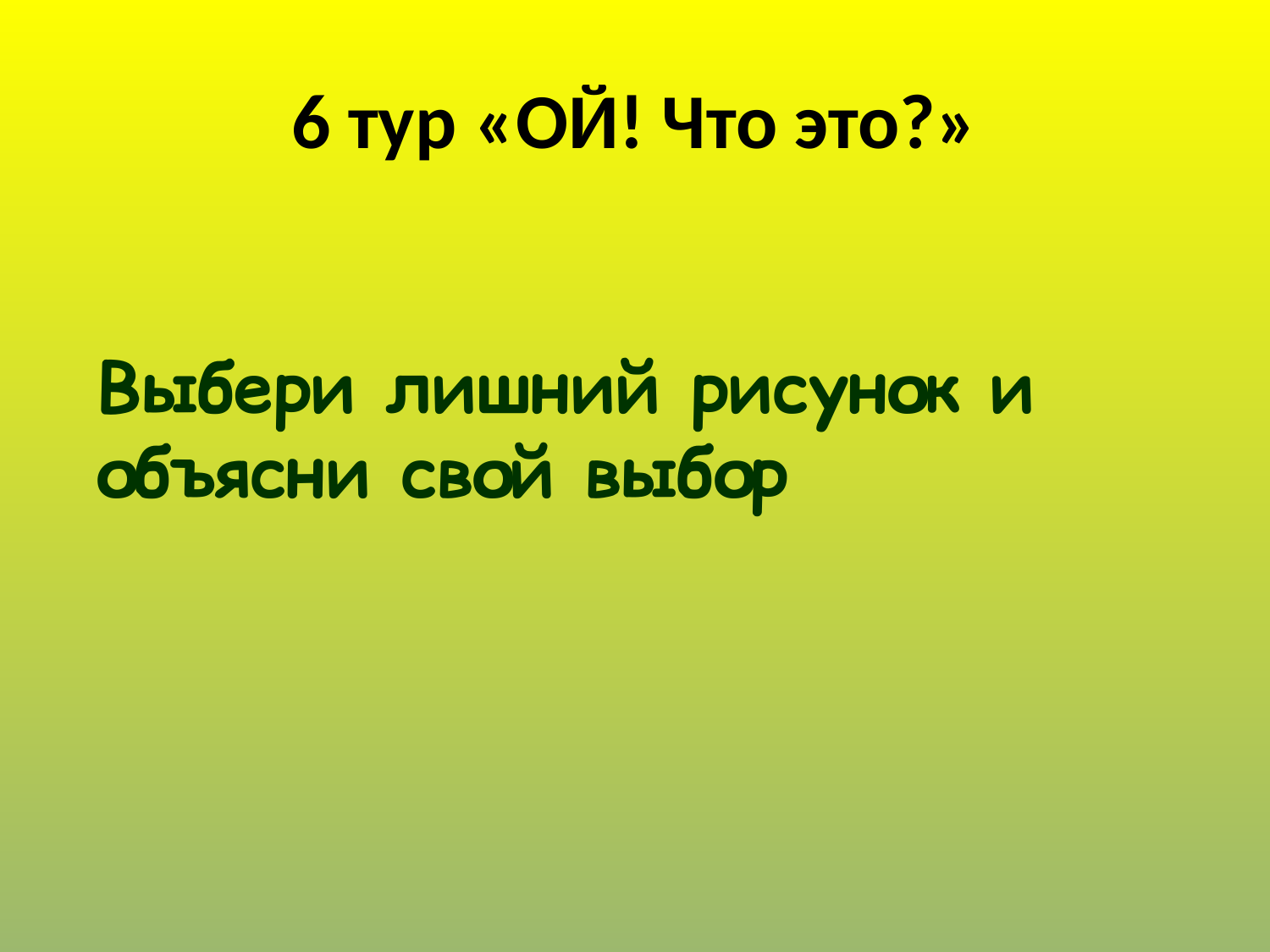

# 6 тур «ОЙ! Что это?»
Выбери лишний рисунок и объясни свой выбор